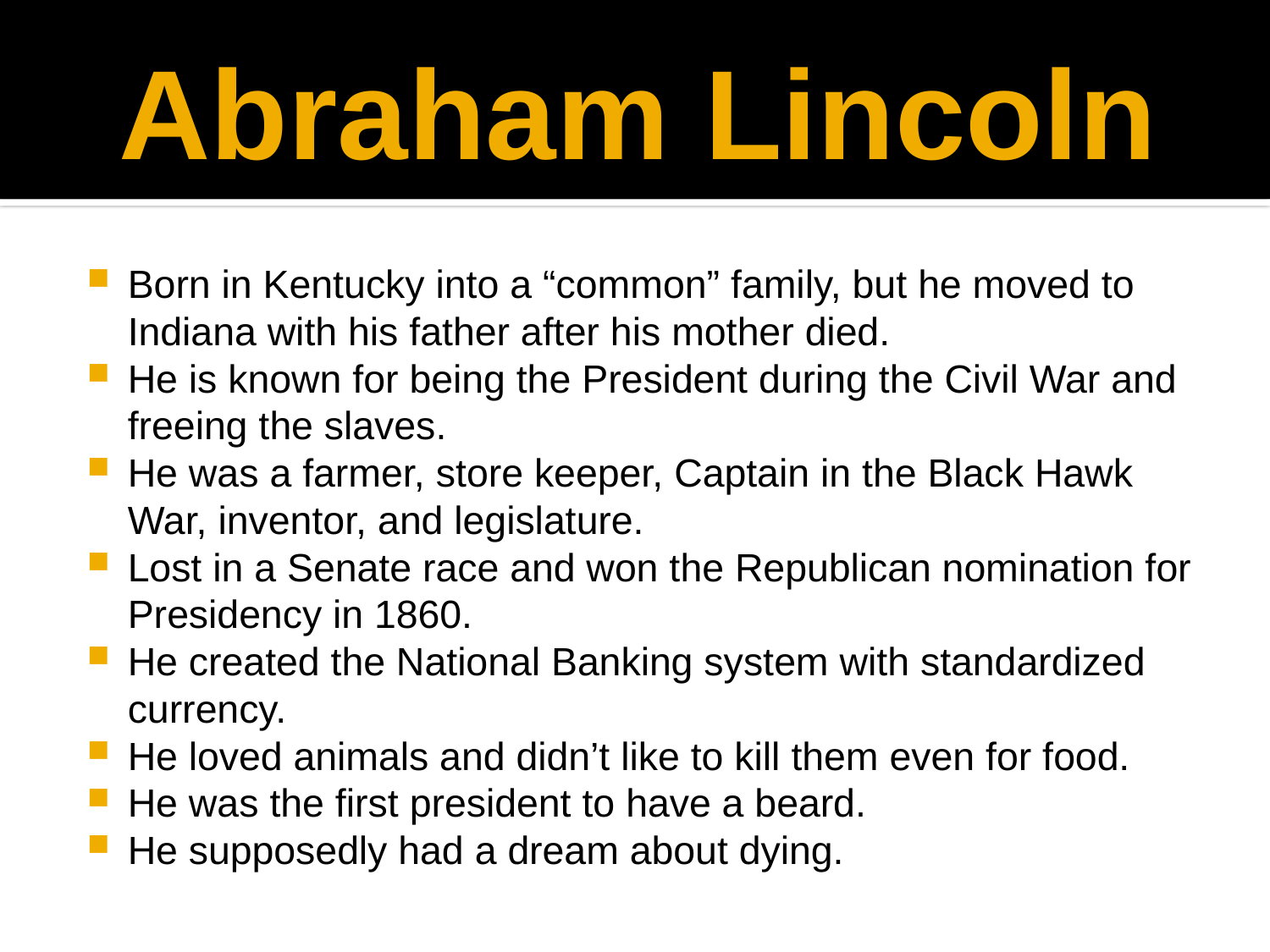

# Abraham Lincoln
Born in Kentucky into a “common” family, but he moved to Indiana with his father after his mother died.
He is known for being the President during the Civil War and freeing the slaves.
He was a farmer, store keeper, Captain in the Black Hawk War, inventor, and legislature.
Lost in a Senate race and won the Republican nomination for Presidency in 1860.
He created the National Banking system with standardized currency.
He loved animals and didn’t like to kill them even for food.
He was the first president to have a beard.
He supposedly had a dream about dying.